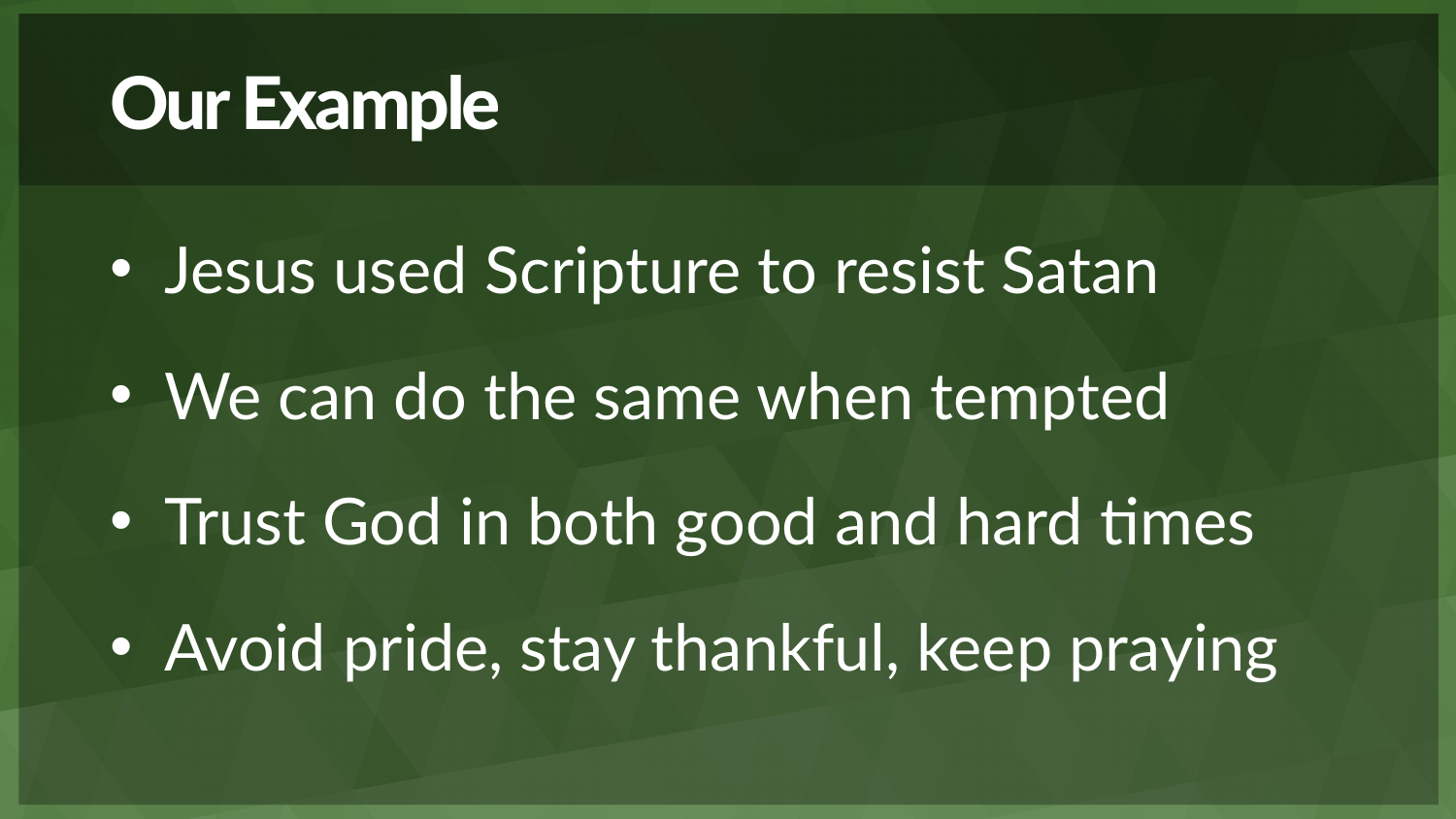

# Our Example
Jesus used Scripture to resist Satan
We can do the same when tempted
Trust God in both good and hard times
Avoid pride, stay thankful, keep praying